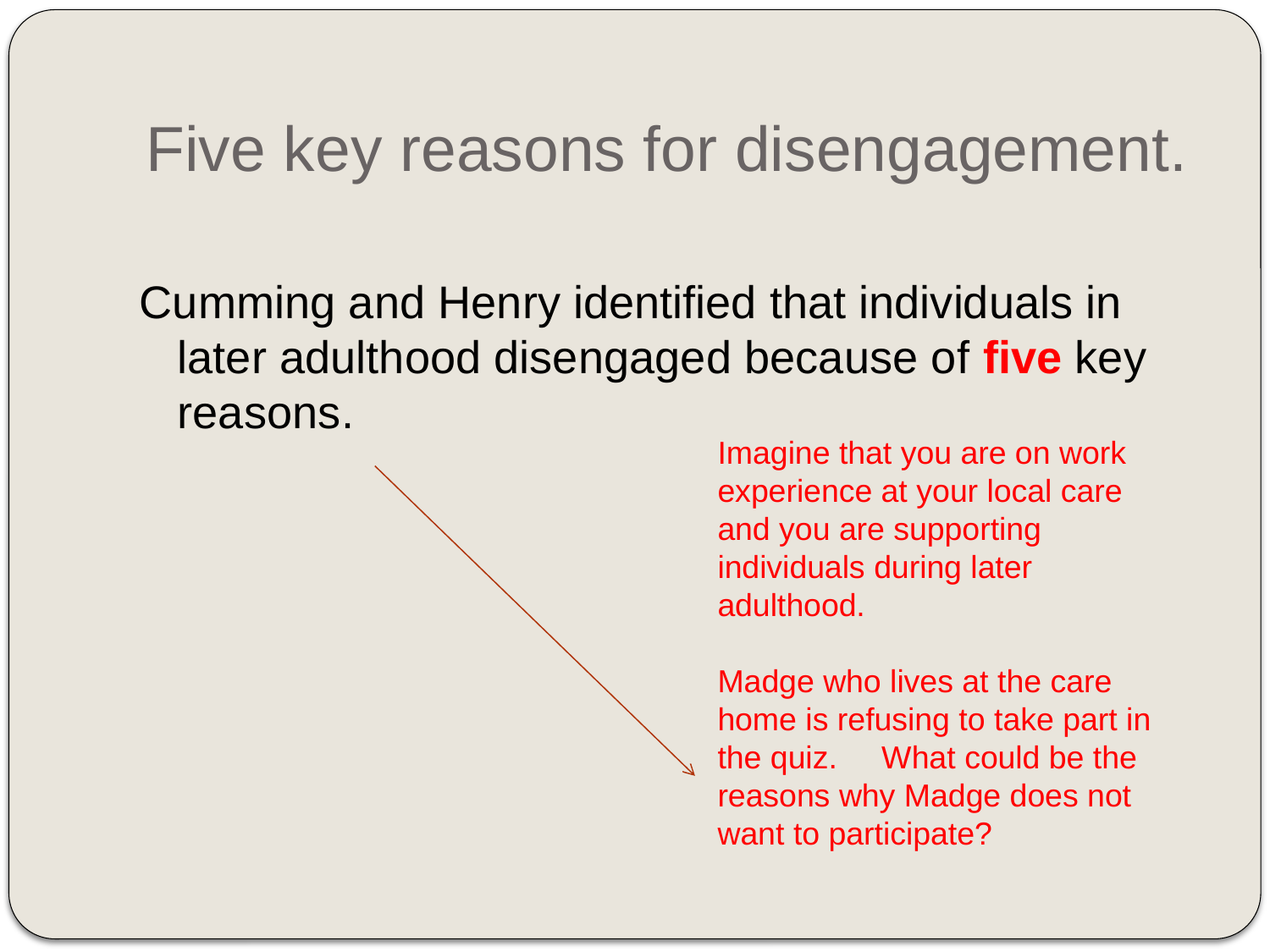

# Five key reasons for disengagement.

Cumming and Henry identified that individuals in later adulthood disengaged because of five key reasons.
Imagine that you are on work experience at your local care and you are supporting individuals during later adulthood.

Madge who lives at the care home is refusing to take part in the quiz.     What could be the reasons why Madge does not want to participate?